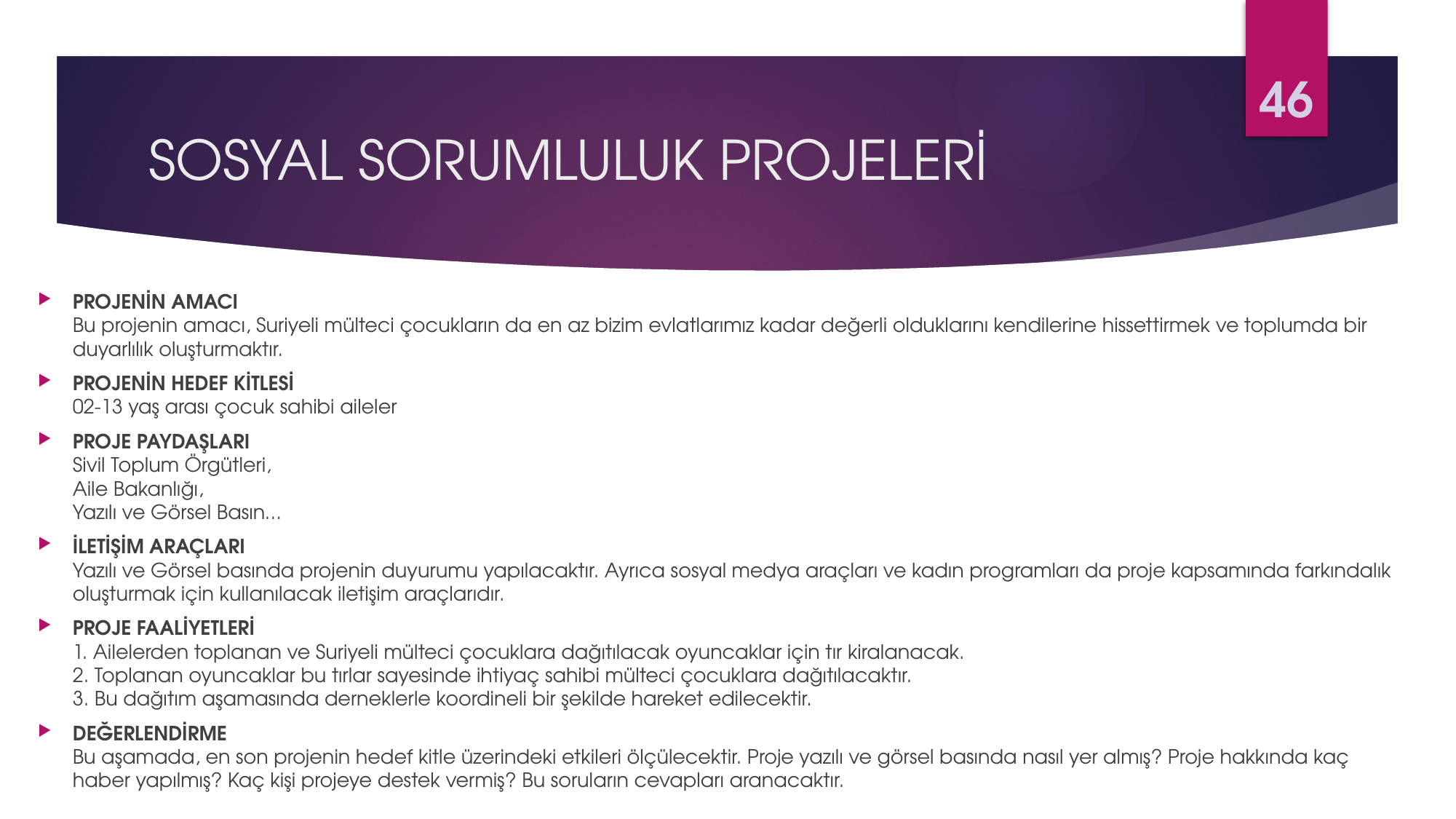

46
# SOSYAL SORUMLULUK PROJELERİ
PROJENİN AMACI 
Bu projenin amacı, Suriyeli mülteci çocukların da en az bizim evlatlarımız kadar değerli olduklarını kendilerine hissettirmek ve toplumda bir duyarlılık oluşturmaktır.
PROJENİN HEDEF KİTLESİ 
02-13 yaş arası çocuk sahibi aileler
PROJE PAYDAŞLARI 
Sivil Toplum Örgütleri,
Aile Bakanlığı,
Yazılı ve Görsel Basın…
İLETİŞİM ARAÇLARI 
Yazılı ve Görsel basında projenin duyurumu yapılacaktır. Ayrıca sosyal medya araçları ve kadın programları da proje kapsamında farkındalık oluşturmak için kullanılacak iletişim araçlarıdır.
PROJE FAALİYETLERİ 
1. Ailelerden toplanan ve Suriyeli mülteci çocuklara dağıtılacak oyuncaklar için tır kiralanacak.
2. Toplanan oyuncaklar bu tırlar sayesinde ihtiyaç sahibi mülteci çocuklara dağıtılacaktır.
3. Bu dağıtım aşamasında derneklerle koordineli bir şekilde hareket edilecektir.
DEĞERLENDİRME 
Bu aşamada, en son projenin hedef kitle üzerindeki etkileri ölçülecektir. Proje yazılı ve görsel basında nasıl yer almış? Proje hakkında kaç haber yapılmış? Kaç kişi projeye destek vermiş? Bu soruların cevapları aranacaktır.